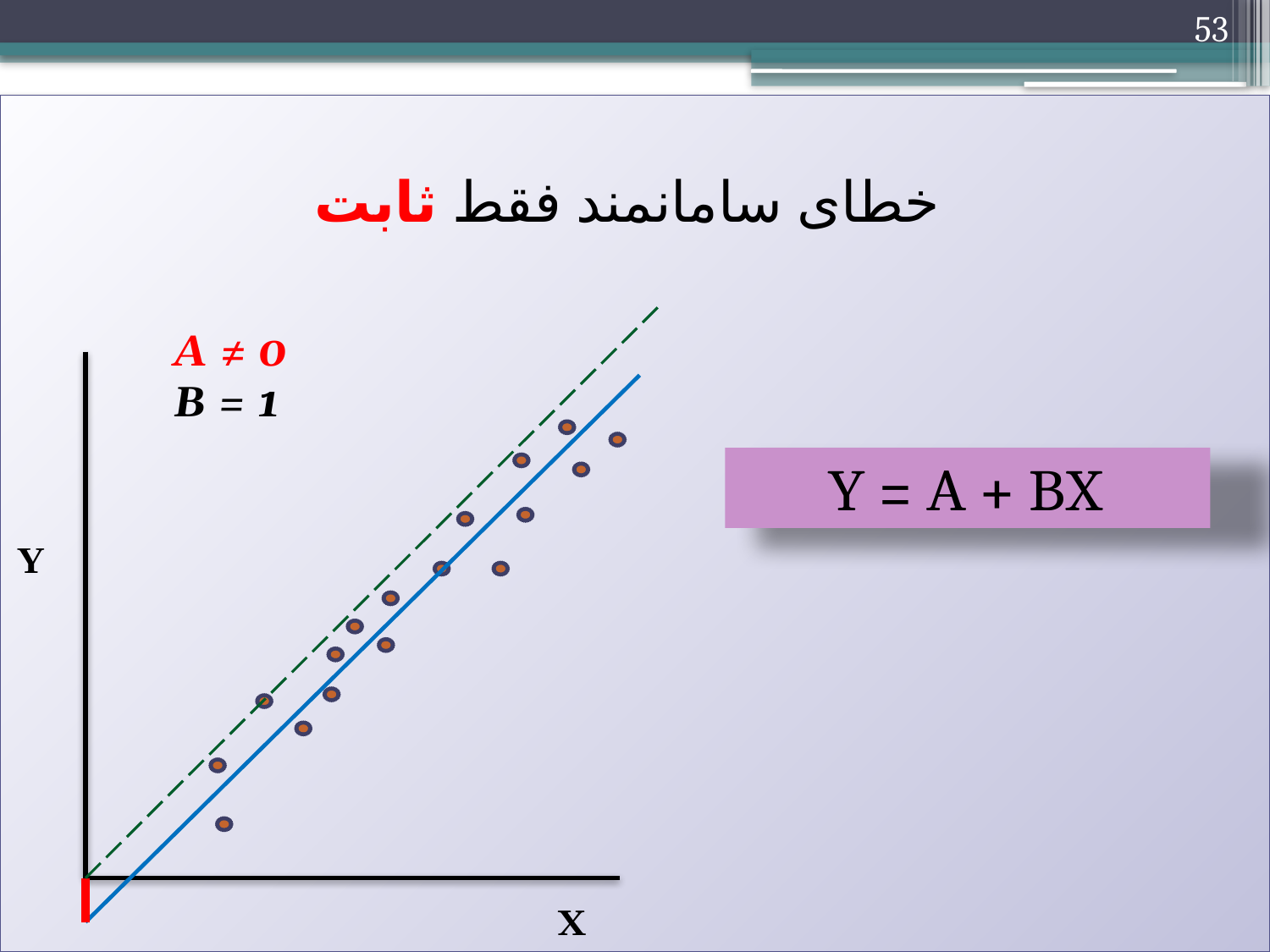

53

خطای سامانمند فقط ثابت

A ≠ 0
B = 1

Y = A + BX

Y

X